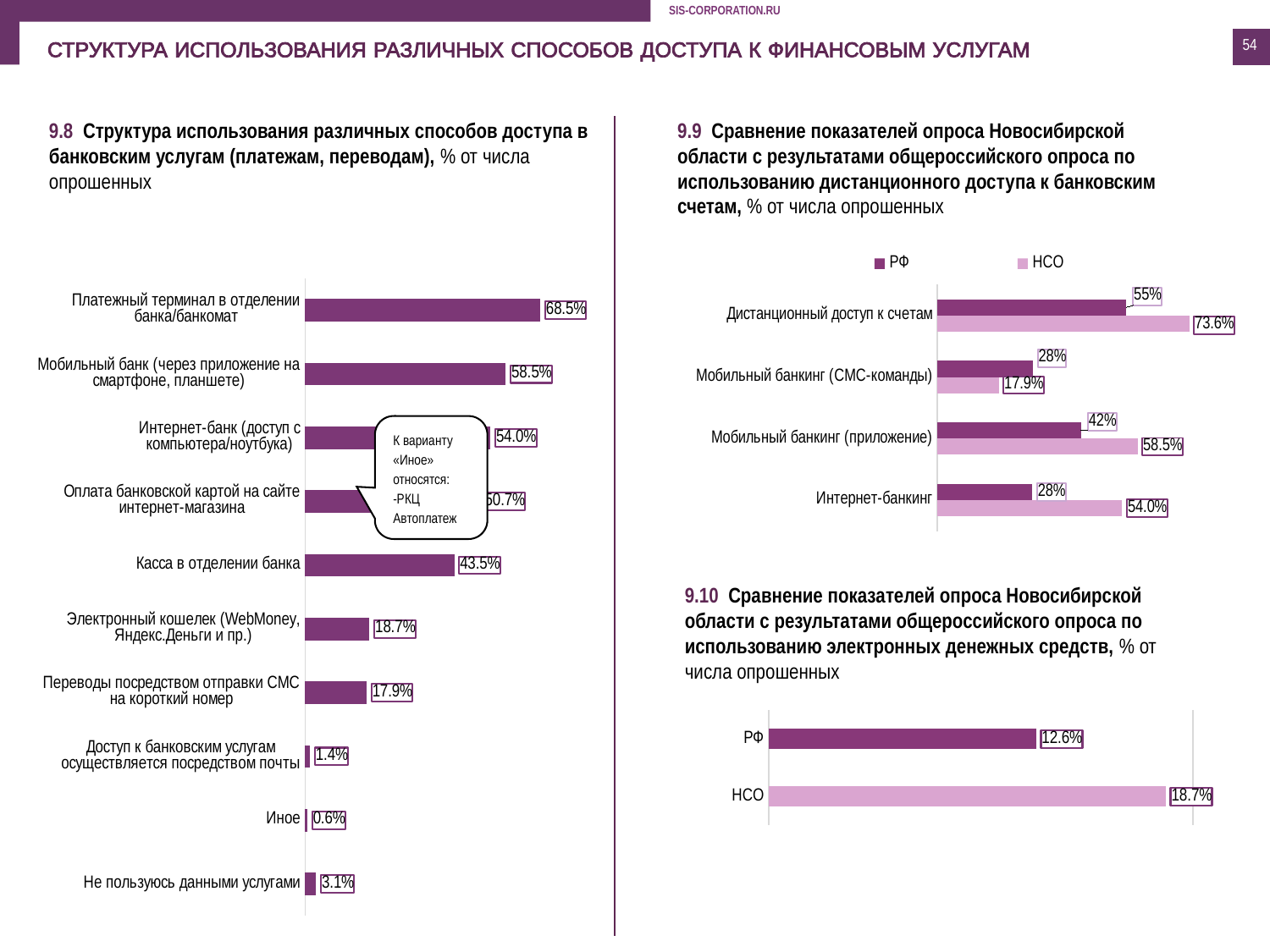

54
СТРУКТУРА ИСПОЛЬЗОВАНИЯ РАЗЛИЧНЫХ СПОСОБОВ ДОСТУПА К ФИНАНСОВЫМ УСЛУГАМ
9.8  Структура использования различных способов доступа в банковским услугам (платежам, переводам), % от числа опрошенных
9.9  Сравнение показателей опроса Новосибирской области с результатами общероссийского опроса по использованию дистанционного доступа к банковским счетам, % от числа опрошенных

### Chart

| Category | НСО | РФ |
|---|---|---|
| Интернет-банкинг | 0.54 | 0.27740000000000004 |
| Мобильный банкинг (приложение) | 0.585 | 0.41980000000000006 |
| Мобильный банкинг (СМС-команды) | 0.17900000000000002 | 0.2790000000000001 |
| Дистанционный доступ к счетам | 0.7360000000000001 | 0.552 |

### Chart

| Category | Ряд 1 |
|---|---|
| Не пользуюсь данными услугами | 0.031000000000000052 |
| Иное | 0.006000000000000011 |
| Доступ к банковским услугам осуществляется посредством почты | 0.014 |
| Переводы посредством отправки СМС на короткий номер | 0.17900000000000021 |
| Электронный кошелек (WebMoney, Яндекс.Деньги и пр.) | 0.1870000000000004 |
| Касса в отделении банка | 0.4350000000000007 |
| Оплата банковской картой на сайте интернет-магазина | 0.507 |
| Интернет-банк (доступ с компьютера/ноутбука) | 0.54 |
| Мобильный банк (через приложение на смартфоне, планшете) | 0.585 |
| Платежный терминал в отделении банка/банкомат | 0.685 |
К варианту «Иное» относятся:
-РКЦ
Автоплатеж
9.10  Сравнение показателей опроса Новосибирской области с результатами общероссийского опроса по использованию электронных денежных средств, % от числа опрошенных

### Chart

| Category | Ряд 1 |
|---|---|
| НСО | 0.18700000000000028 |
| РФ | 0.126 |